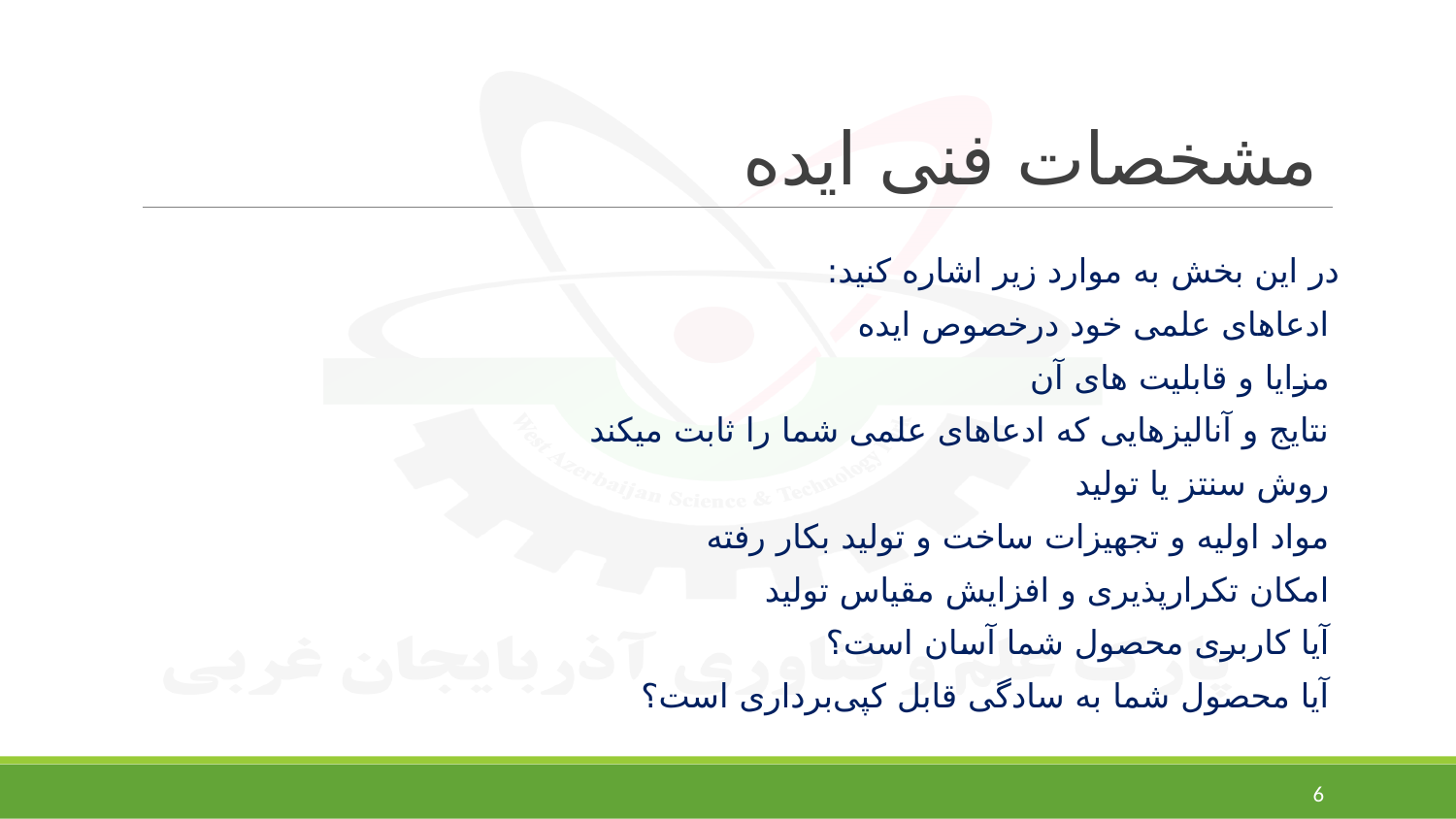

# مشخصات فنی ایده
در این بخش به موارد زیر اشاره کنید:
ادعاهای علمی خود درخصوص ایده
مزایا و قابلیت های آن
نتایج و آنالیزهایی که ادعاهای علمی شما را ثابت میکند
روش سنتز یا تولید
مواد اولیه و تجهیزات ساخت و تولید بکار رفته
امکان تکرارپذیری و افزایش مقیاس تولید
آیا کاربری محصول شما آسان است؟
آیا محصول شما به سادگی قابل کپی‌برداری است؟
6